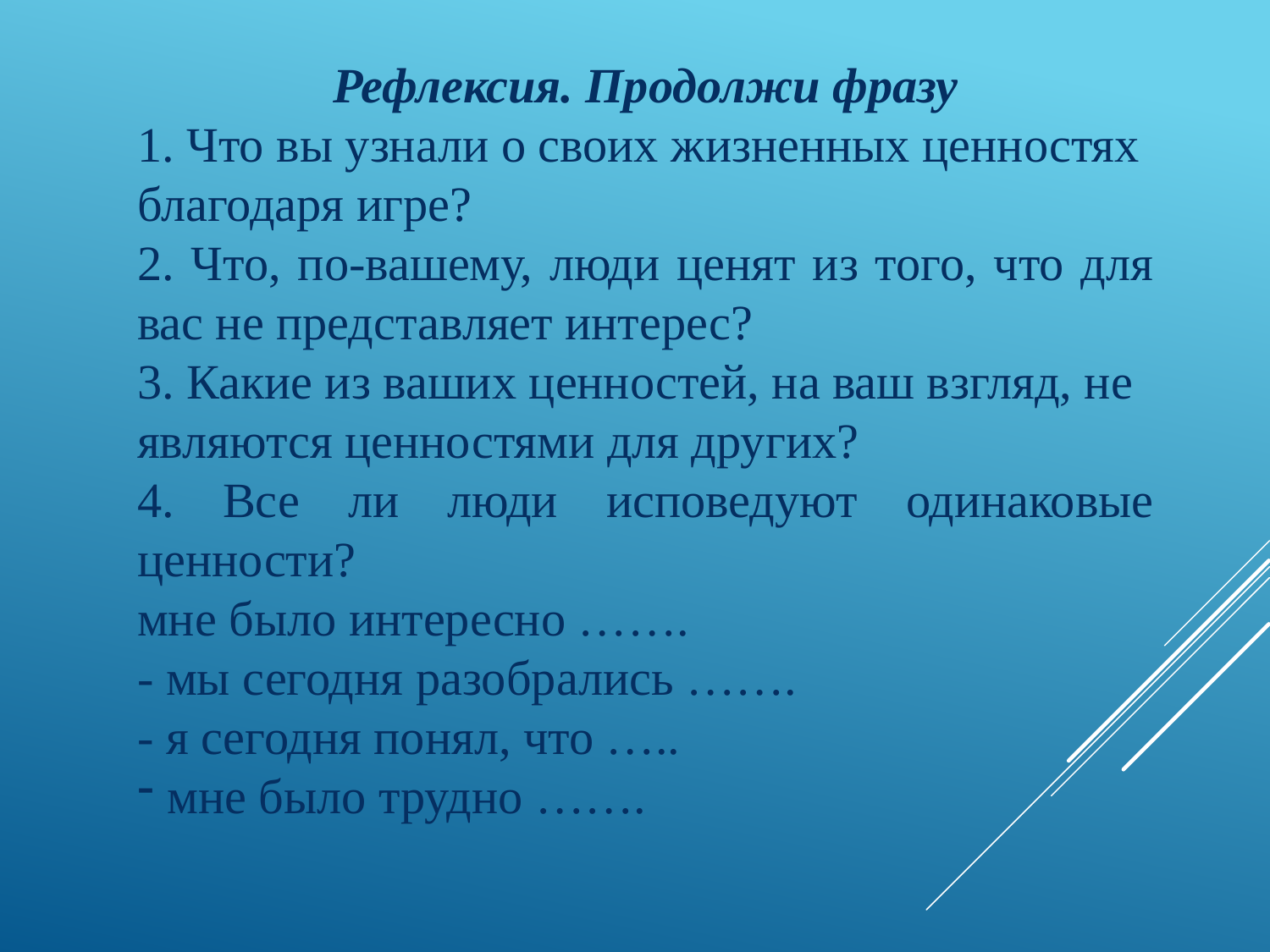

Рефлексия. Продолжи фразу
1. Что вы узнали о своих жизненных ценностях
благодаря игре?
2. Что, по-вашему, люди ценят из того, что для вас не представляет интерес?
3. Какие из ваших ценностей, на ваш взгляд, не
являются ценностями для других?
4. Все ли люди исповедуют одинаковые ценности?
мне было интересно …….
- мы сегодня разобрались …….
- я сегодня понял, что …..
мне было трудно …….